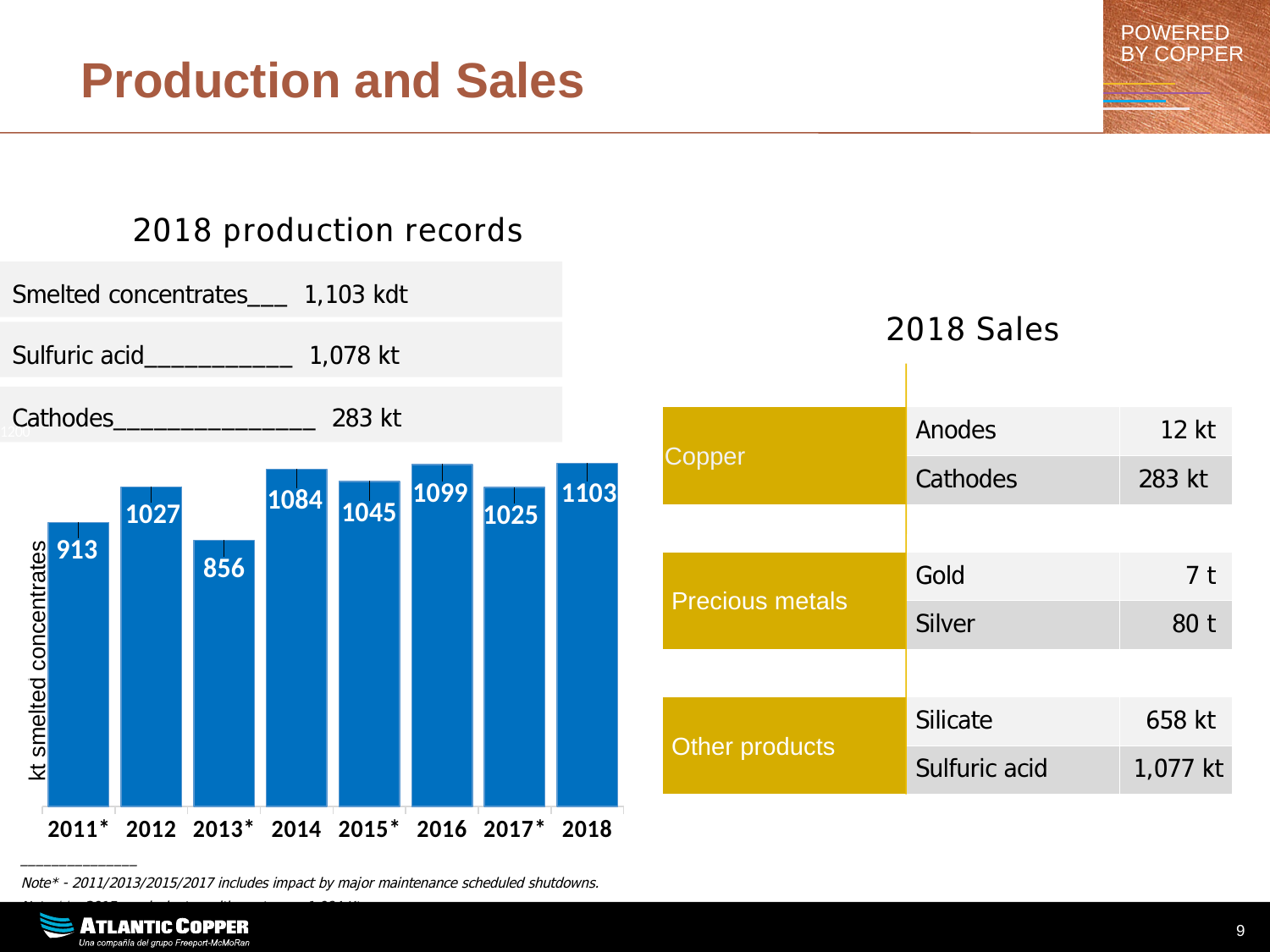

# Production and Sales
2018 production records

Smelted concentrates___  1,103 kdt

2018 Sales

Sulfuric acid___________  1,078 kt

Cathodes_______________  283 kt

| Copper | Anodes | 12 kt , |
| --- | --- | --- |
|  | Cathodes | 283 kt , |
|  |  |  |
| Precious metals | Gold | 7 t , |
|  | Silver | 80 t , |
|  |  |  |
| Other products | Silicate | 658 kt , |
|  | Sulfuric acid | 1,077 kt, |

### Chart

| Category |  |
|---|---|
| 2011* | 913.0 |
| 2012 | 1027.0 |
| 2013* | 856.0 |
| 2014 | 1084.0 |
| 2015* | 1045.0 |
| 2016 | 1099.0 |
| 2017* | 1025.0 |
| 2018 | 1103.0 |
kt smelted concentrates
_______________
Note* - 2011/2013/2015/2017 includes impact by major maintenance scheduled shutdowns.
Note ** - 2015  equivalent smelting rate was 1.094 Kt.
9